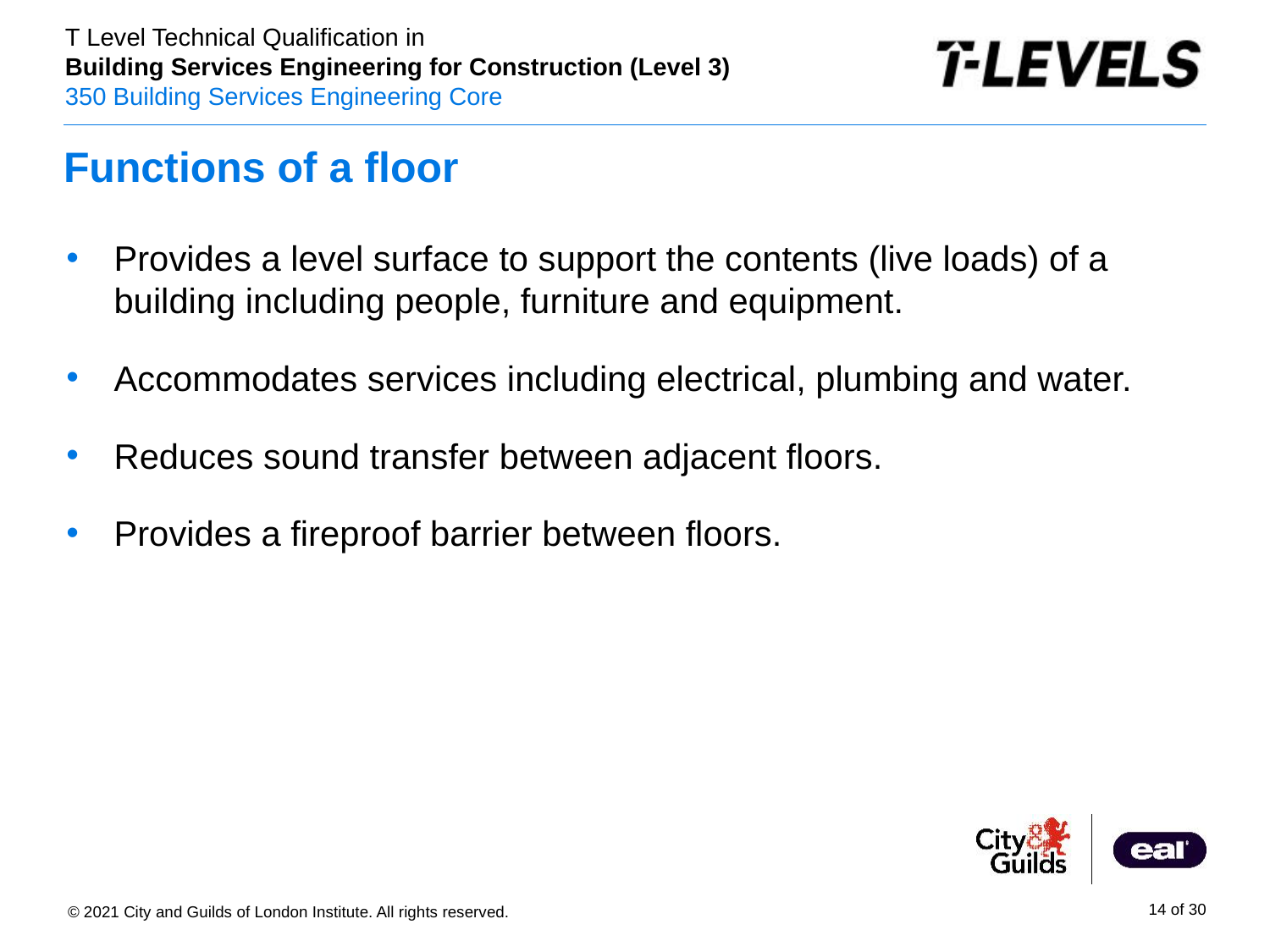

# Functions of a floor
Provides a level surface to support the contents (live loads) of a building including people, furniture and equipment.
Accommodates services including electrical, plumbing and water.
Reduces sound transfer between adjacent floors.
Provides a fireproof barrier between floors.